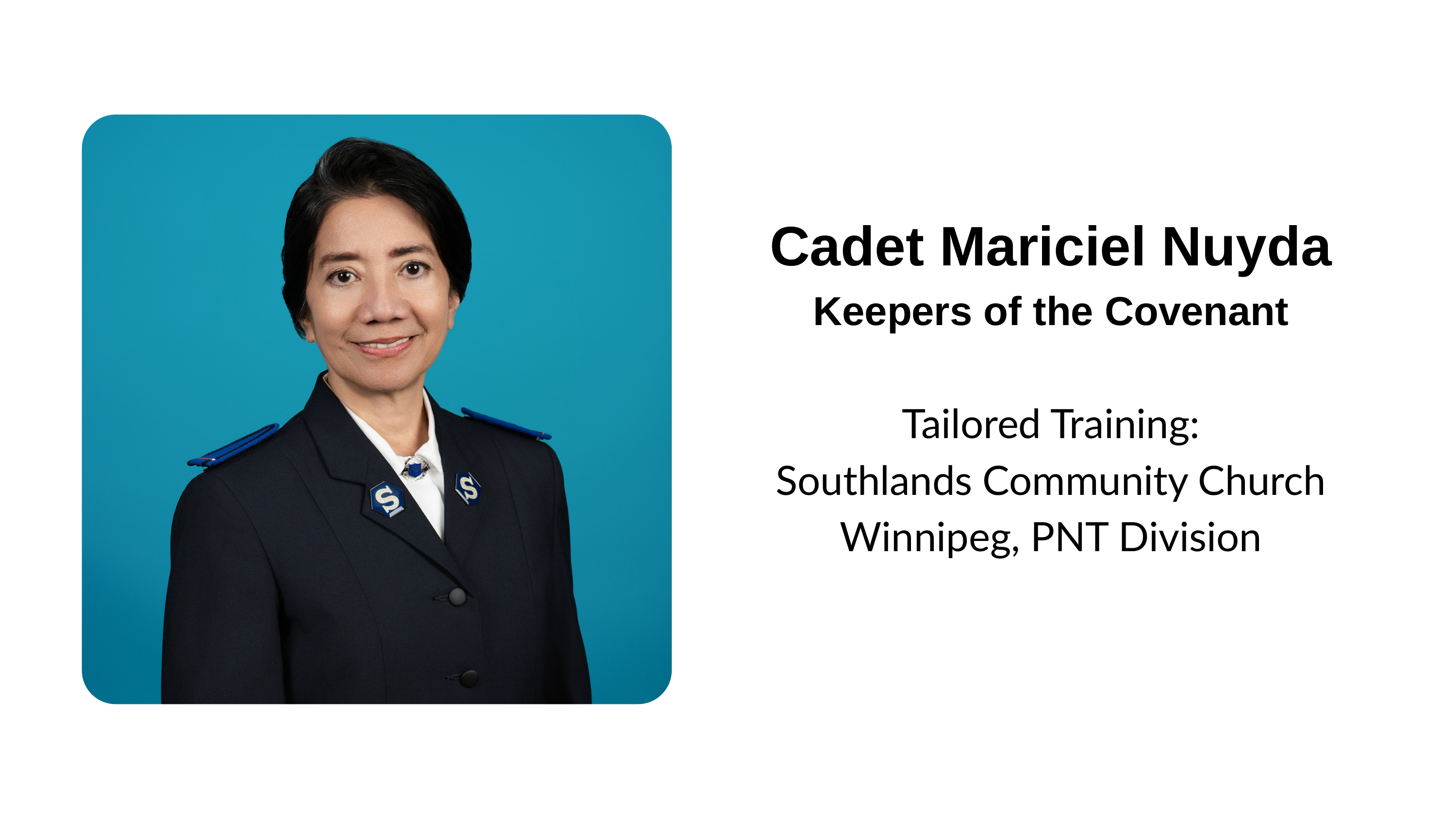

Cadet Mariciel Nuyda
Keepers of the Covenant

Tailored Training:
Southlands Community Church Winnipeg, PNT Division